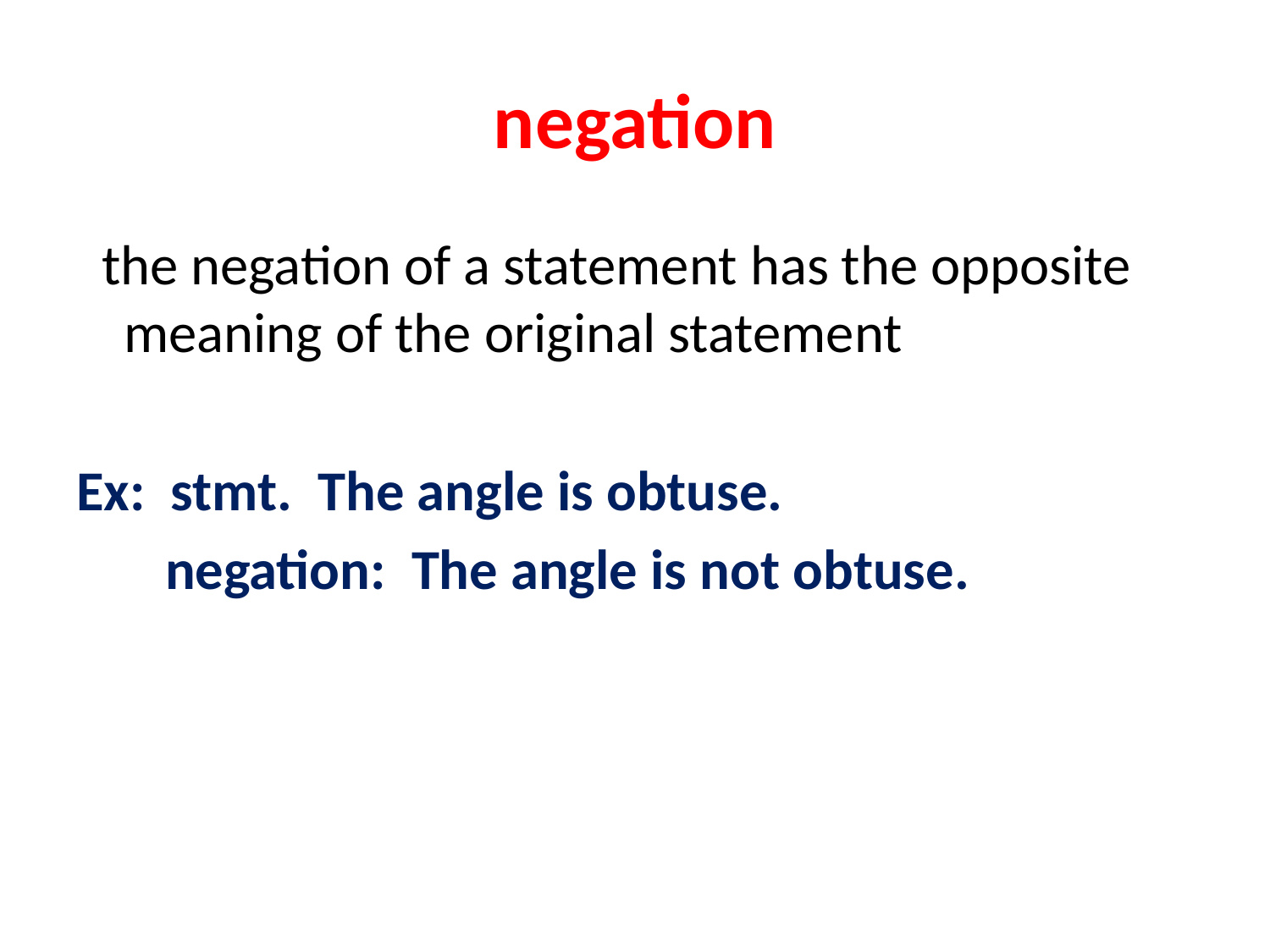

# negation
  the negation of a statement has the opposite meaning of the original statement

Ex:  stmt.  The angle is obtuse.
       negation:  The angle is not obtuse.